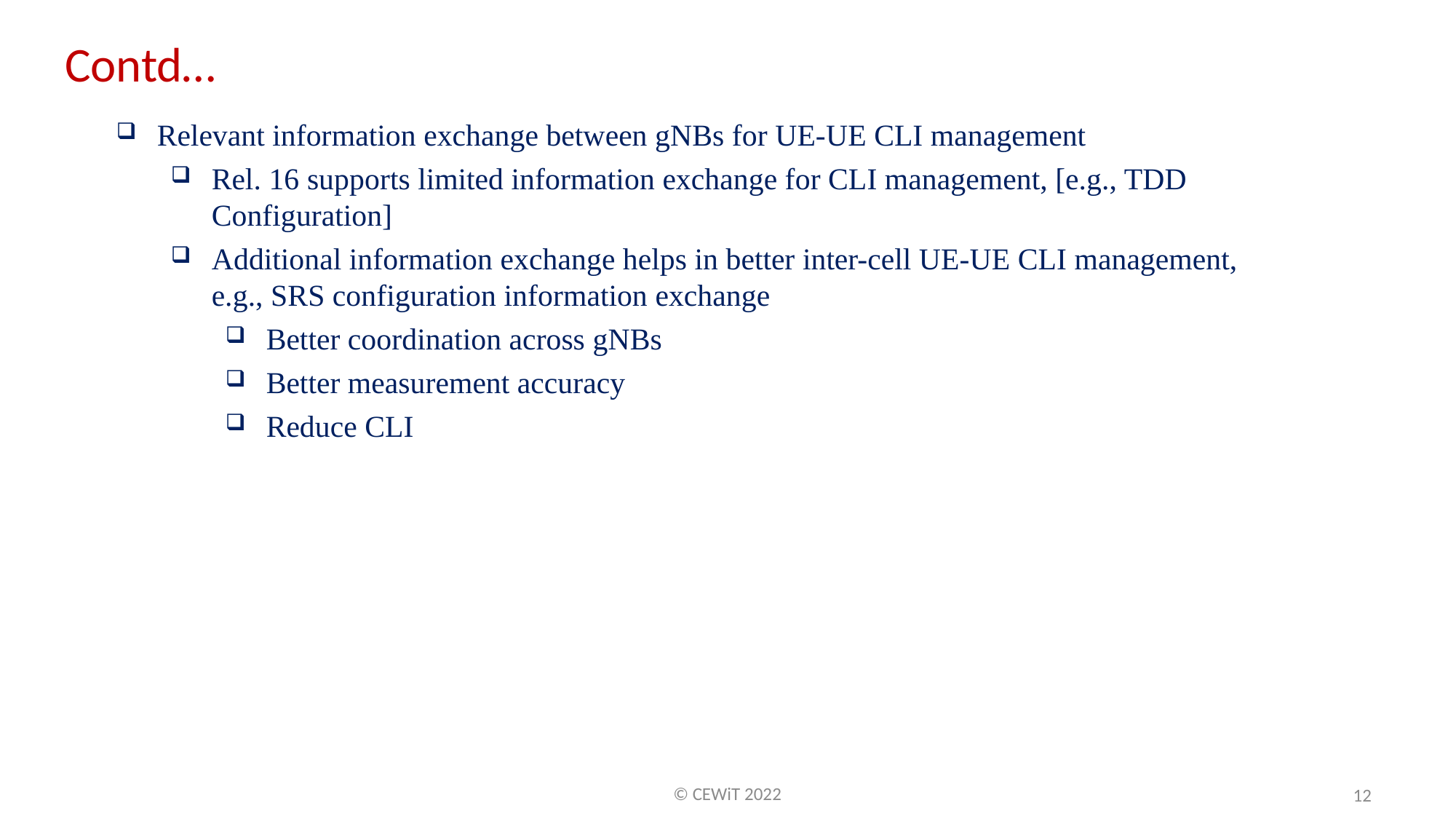

Contd…
Relevant information exchange between gNBs for UE-UE CLI management
Rel. 16 supports limited information exchange for CLI management, [e.g., TDD Configuration]
Additional information exchange helps in better inter-cell UE-UE CLI management, e.g., SRS configuration information exchange
Better coordination across gNBs
Better measurement accuracy
Reduce CLI

© CEWiT 2022
12